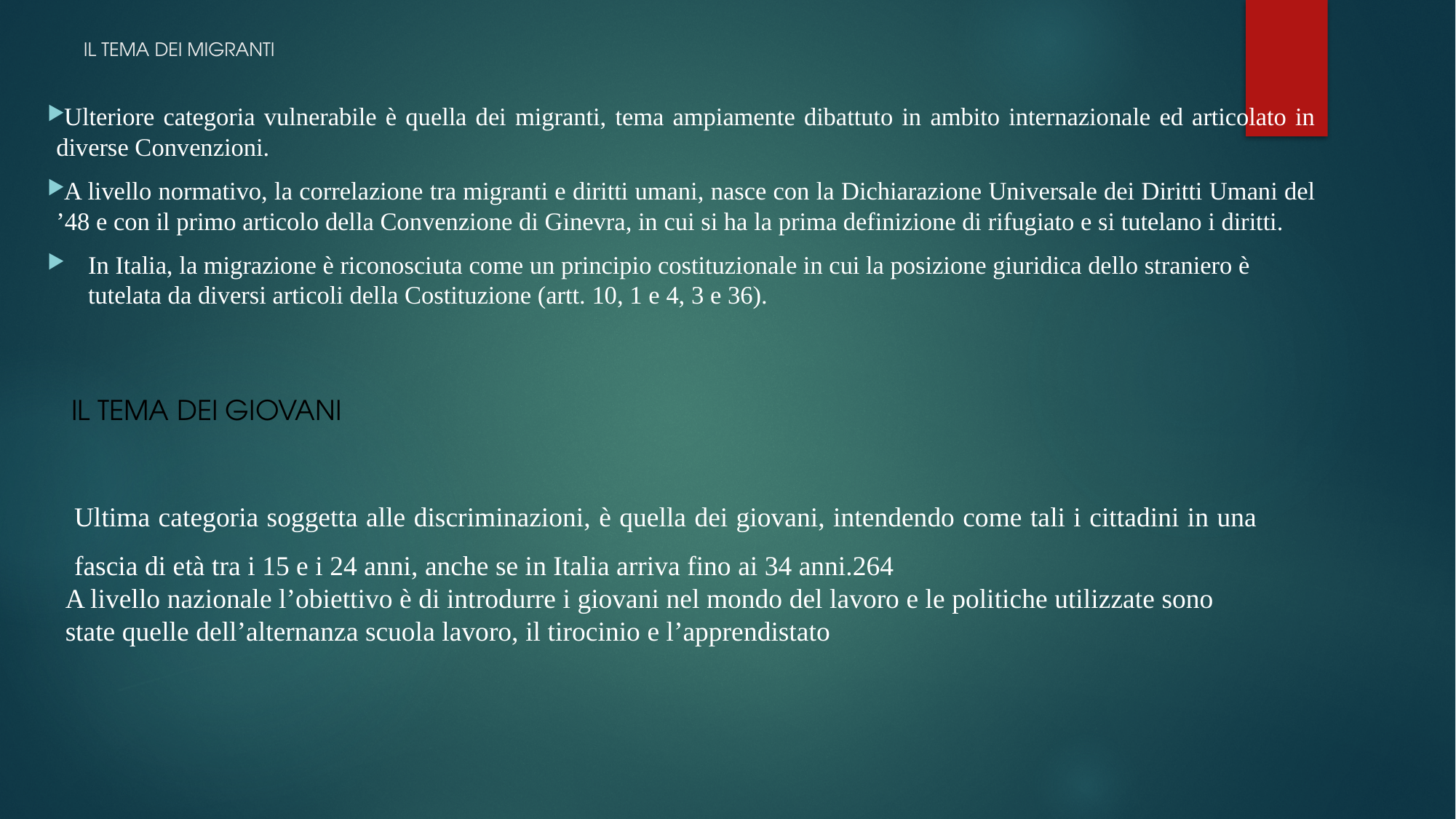

# IL TEMA DEI MIGRANTI
Ulteriore categoria vulnerabile è quella dei migranti, tema ampiamente dibattuto in ambito internazionale ed articolato in diverse Convenzioni.
A livello normativo, la correlazione tra migranti e diritti umani, nasce con la Dichiarazione Universale dei Diritti Umani del ’48 e con il primo articolo della Convenzione di Ginevra, in cui si ha la prima definizione di rifugiato e si tutelano i diritti.
In Italia, la migrazione è riconosciuta come un principio costituzionale in cui la posizione giuridica dello straniero è tutelata da diversi articoli della Costituzione (artt. 10, 1 e 4, 3 e 36).
IL TEMA DEI GIOVANI
Ultima categoria soggetta alle discriminazioni, è quella dei giovani, intendendo come tali i cittadini in una fascia di età tra i 15 e i 24 anni, anche se in Italia arriva fino ai 34 anni.264
A livello nazionale l’obiettivo è di introdurre i giovani nel mondo del lavoro e le politiche utilizzate sono state quelle dell’alternanza scuola lavoro, il tirocinio e l’apprendistato